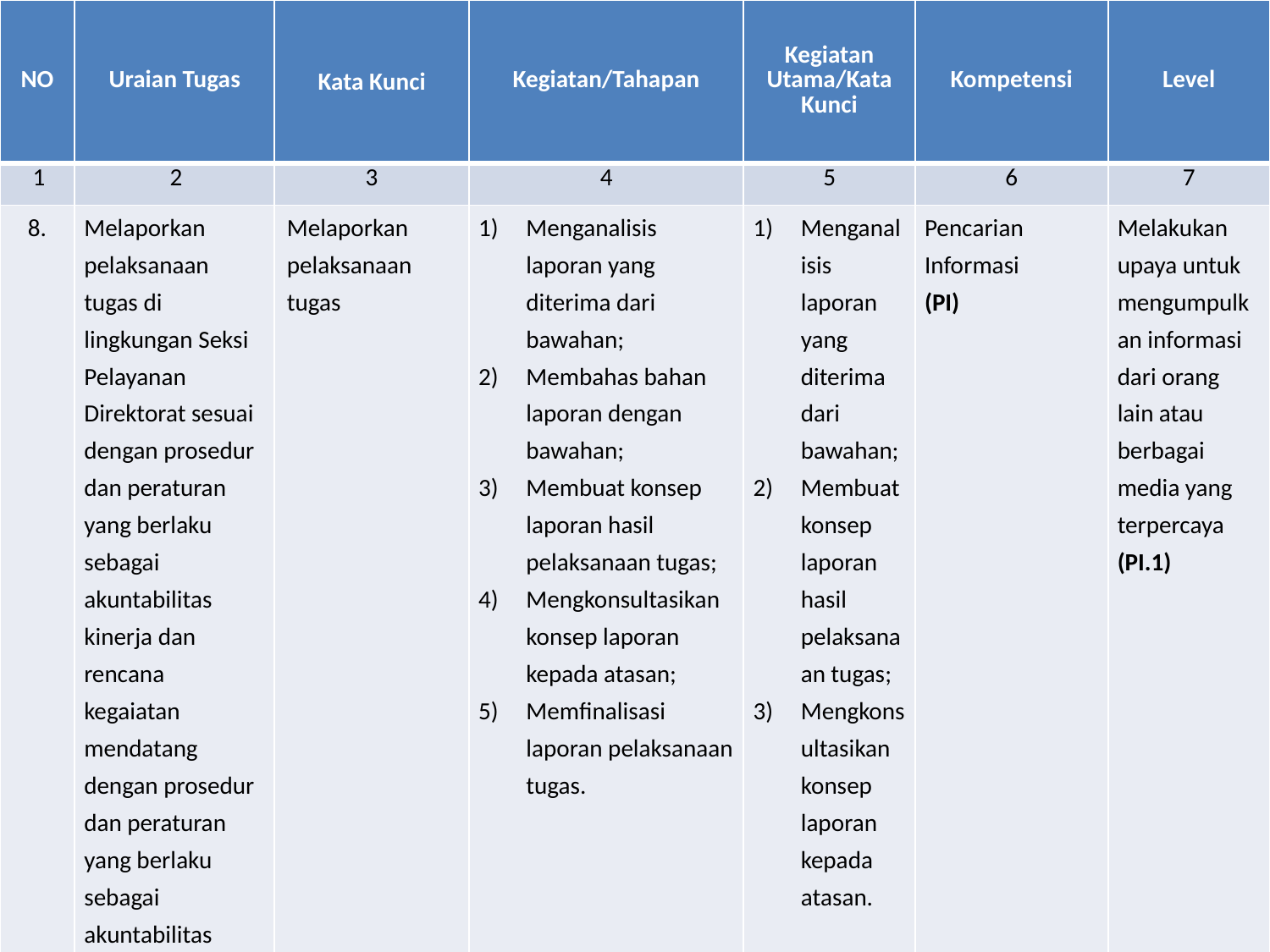

| NO | Uraian Tugas | Kata Kunci | Kegiatan/Tahapan | Kegiatan Utama/Kata Kunci | Kompetensi | Level |
| --- | --- | --- | --- | --- | --- | --- |
| 1 | 2 | 3 | 4 | 5 | 6 | 7 |
| 8. | Melaporkan pelaksanaan tugas di lingkungan Seksi Pelayanan Direktorat sesuai dengan prosedur dan peraturan yang berlaku sebagai akuntabilitas kinerja dan rencana kegaiatan mendatang dengan prosedur dan peraturan yang berlaku sebagai akuntabilitas kinerja dan rencan kegaiatan mendatang | Melaporkan pelaksanaan tugas | Menganalisis laporan yang diterima dari bawahan; Membahas bahan laporan dengan bawahan; Membuat konsep laporan hasil pelaksanaan tugas; Mengkonsultasikan konsep laporan kepada atasan; Memfinalisasi laporan pelaksanaan tugas. | Menganalisis laporan yang diterima dari bawahan; Membuat konsep laporan hasil pelaksanaan tugas; Mengkonsultasikan konsep laporan kepada atasan. | Pencarian Informasi (PI) | Melakukan upaya untuk mengumpulkan informasi dari orang lain atau berbagai media yang terpercaya (PI.1) |
47